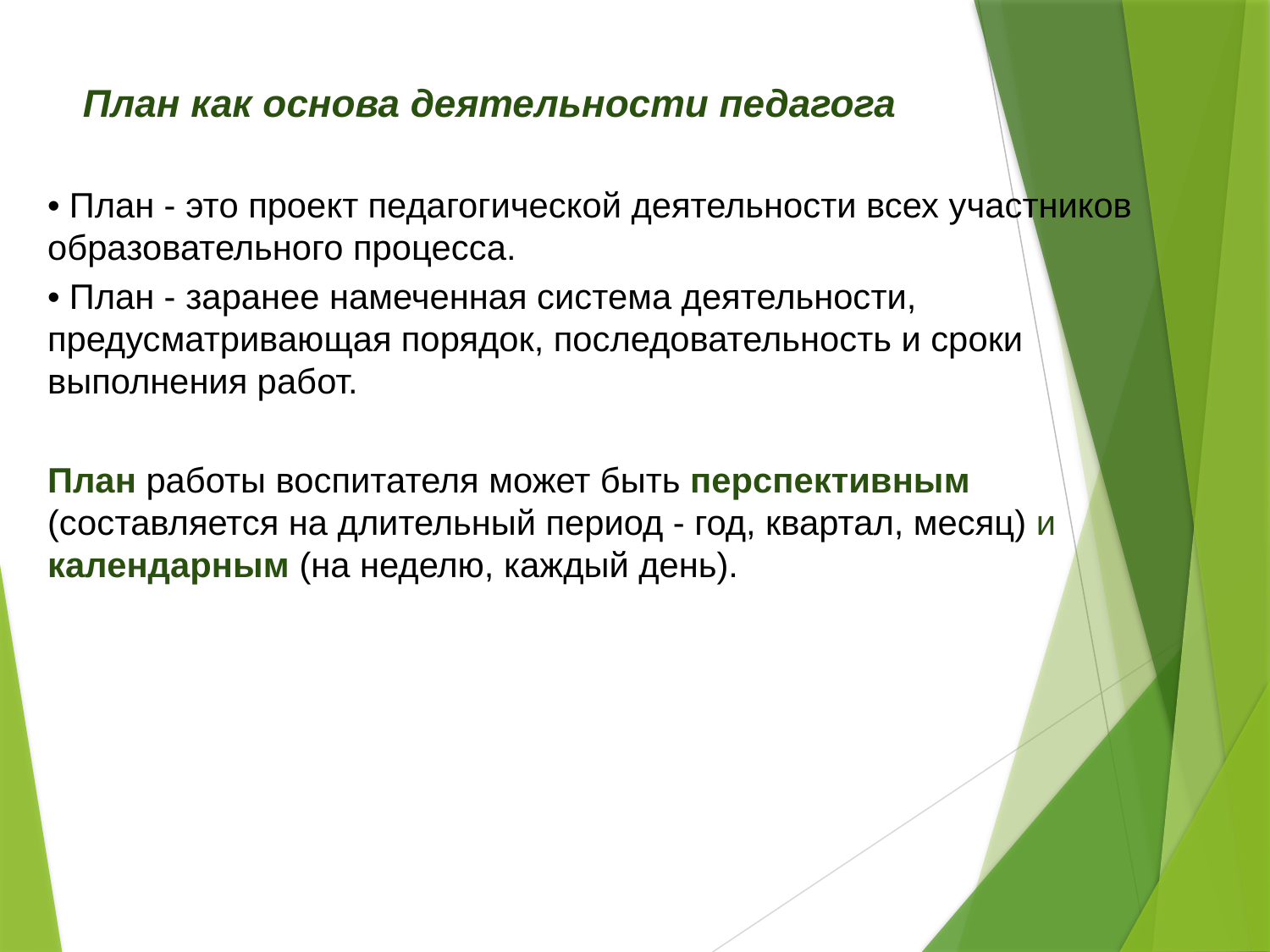

# План как основа деятельности педагога
• План - это проект педагогической деятельности всех участников образовательного процесса.
• План - заранее намеченная система деятельности, предусматривающая порядок, последовательность и сроки выполнения работ.

План работы воспитателя может быть перспективным (составляется на длительный период - год, квартал, месяц) и календарным (на неделю, каждый день).